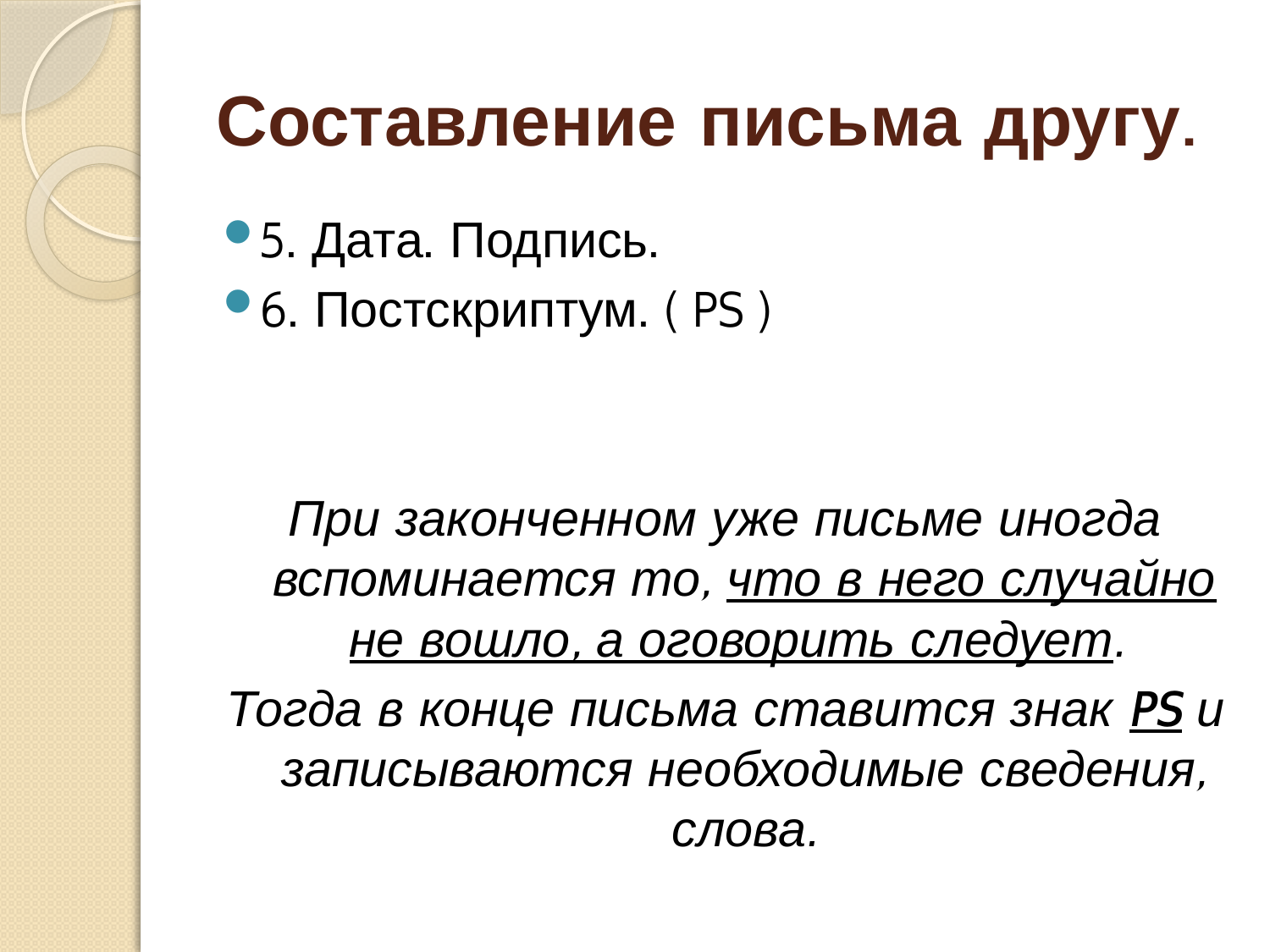

# Составление письма другу.
5. Дата. Подпись.
6. Постскриптум. ( PS )

При законченном уже письме иногда вспоминается то, что в него случайно не вошло, а оговорить следует.
Тогда в конце письма ставится знак PS и записываются необходимые сведения, слова.